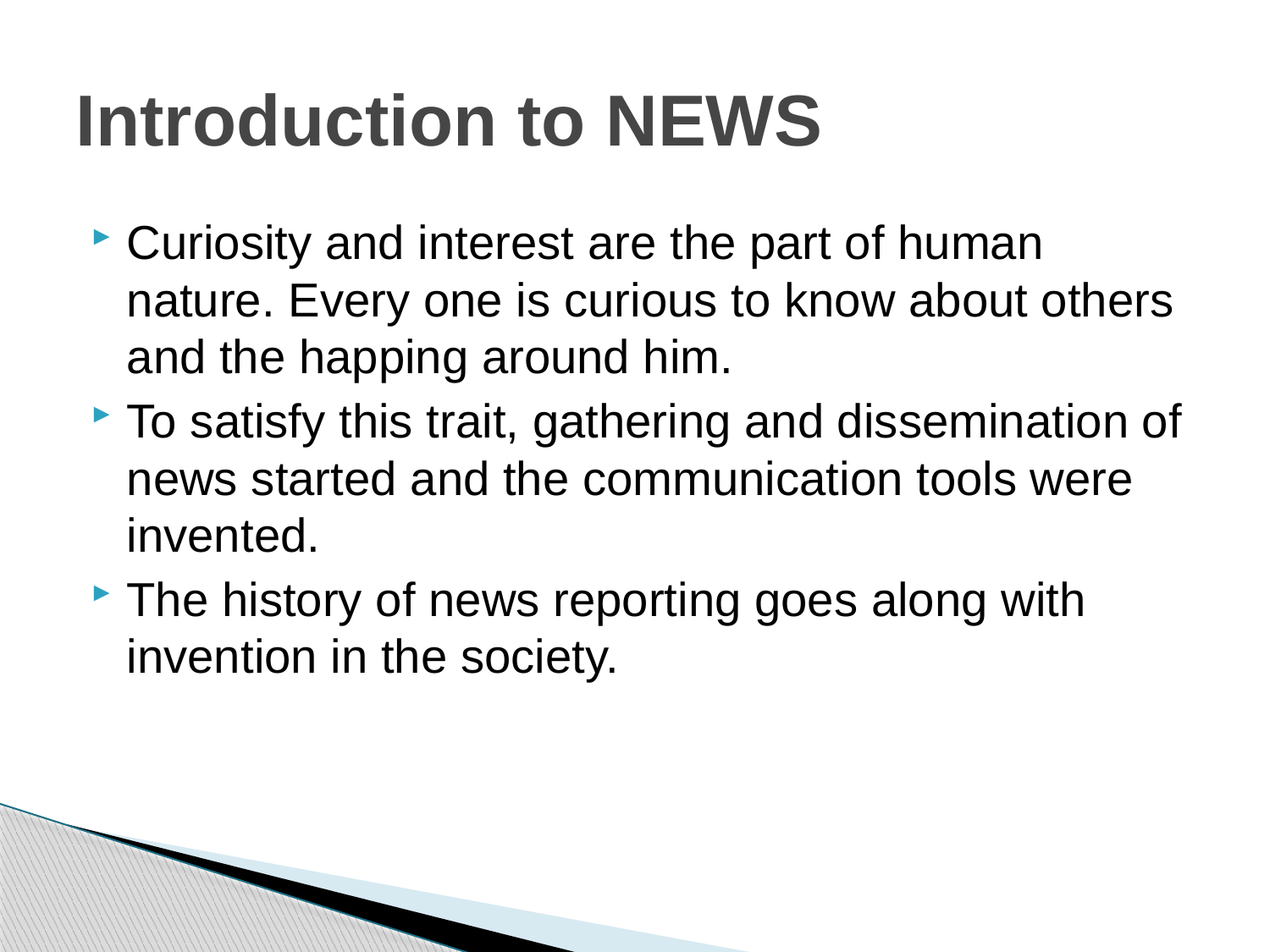

# Introduction to NEWS
Curiosity and interest are the part of human nature. Every one is curious to know about others and the happing around him.
To satisfy this trait, gathering and dissemination of news started and the communication tools were invented.
The history of news reporting goes along with invention in the society.